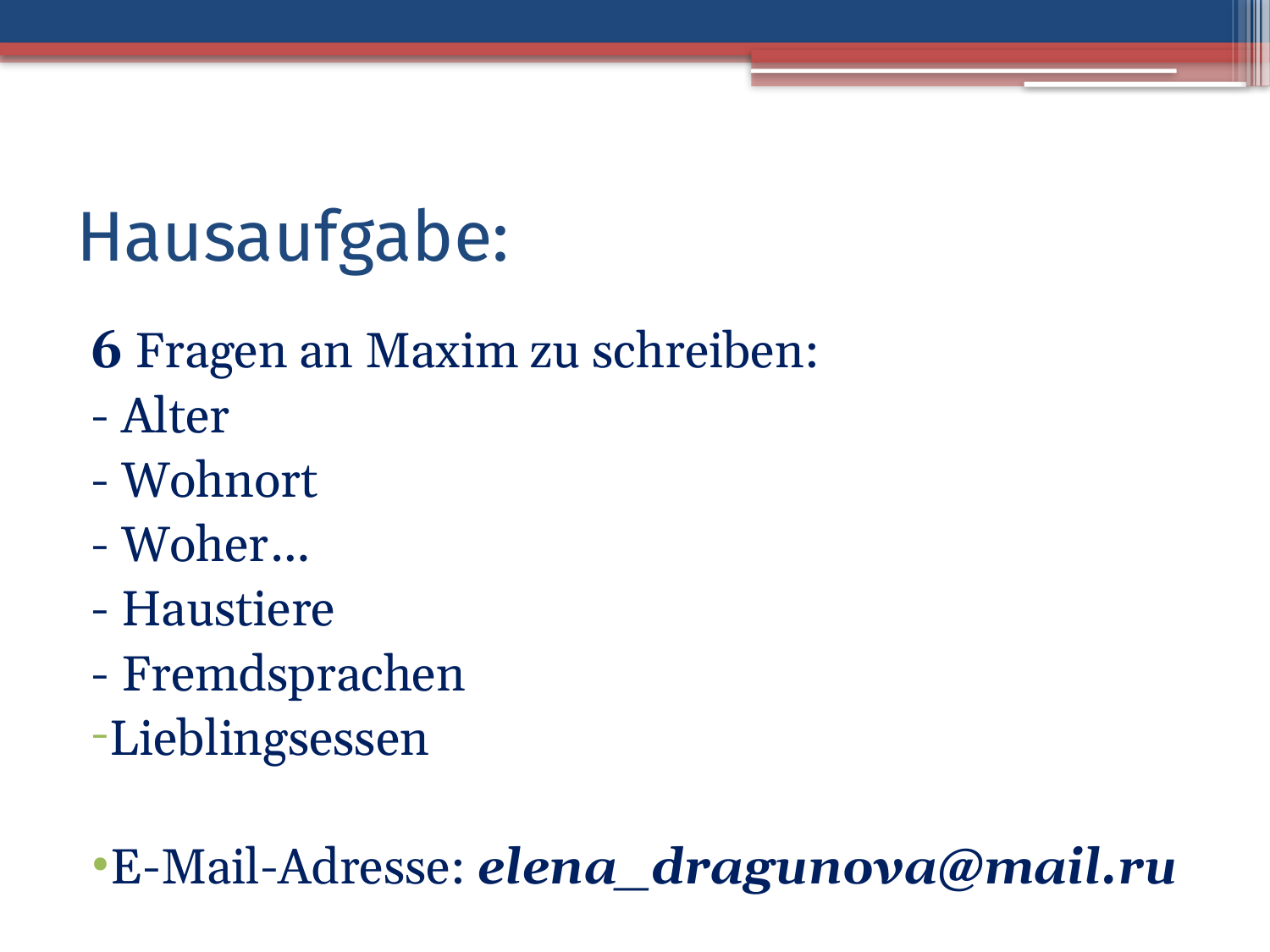

# Hausaufgabe:
6 Fragen an Maxim zu schreiben:
- Alter
- Wohnort
- Woher…
- Haustiere
- Fremdsprachen
Lieblingsessen

E-Mail-Adresse: elena_dragunova@mail.ru